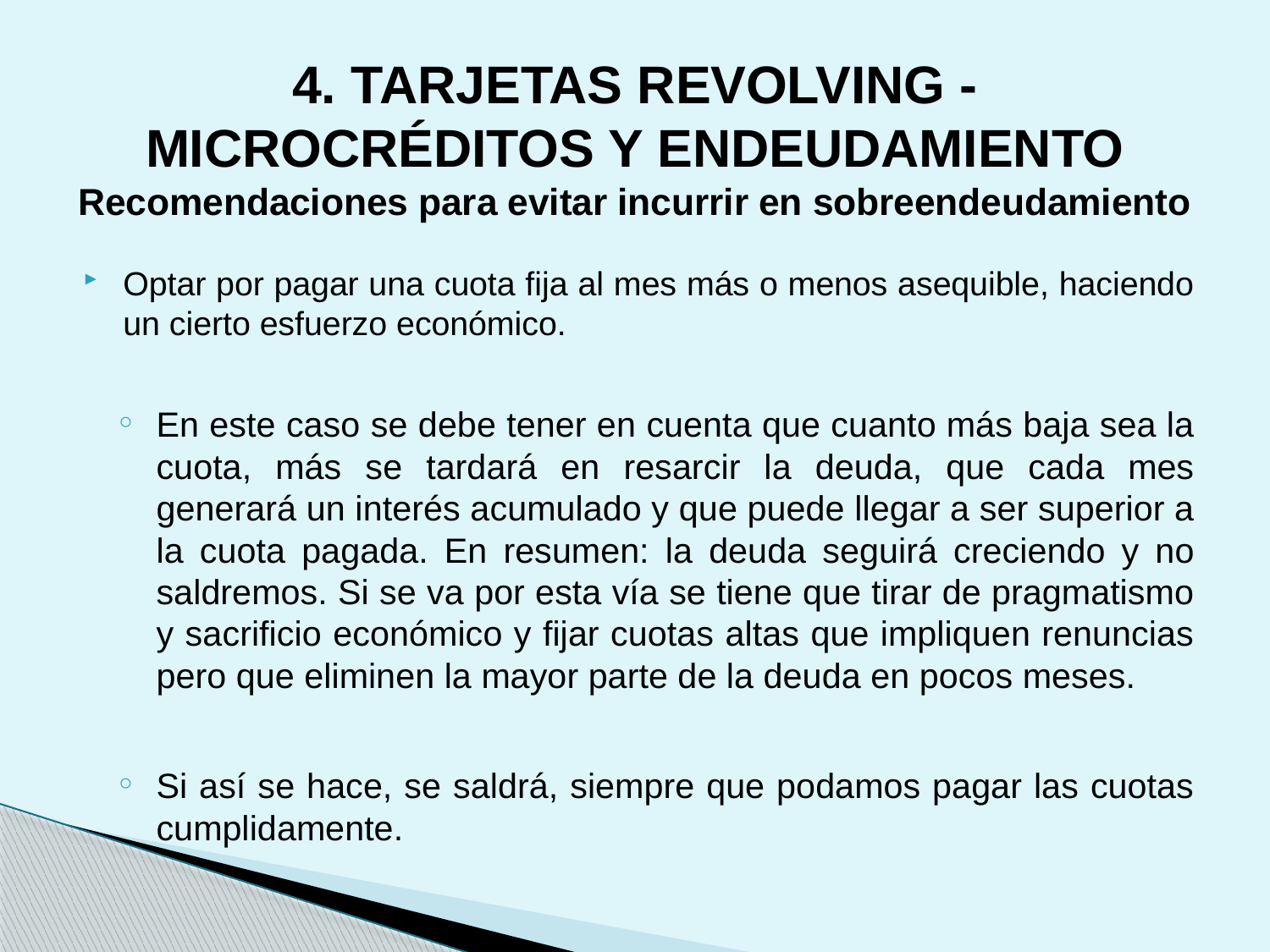

# 4. TARJETAS REVOLVING - MICROCRÉDITOS Y ENDEUDAMIENTO Recomendaciones para evitar incurrir en sobreendeudamiento
Optar por pagar una cuota fija al mes más o menos asequible, haciendo un cierto esfuerzo económico.

En este caso se debe tener en cuenta que cuanto más baja sea la cuota, más se tardará en resarcir la deuda, que cada mes generará un interés acumulado y que puede llegar a ser superior a la cuota pagada. En resumen: la deuda seguirá creciendo y no saldremos. Si se va por esta vía se tiene que tirar de pragmatismo y sacrificio económico y fijar cuotas altas que impliquen renuncias pero que eliminen la mayor parte de la deuda en pocos meses.

Si así se hace, se saldrá, siempre que podamos pagar las cuotas cumplidamente.